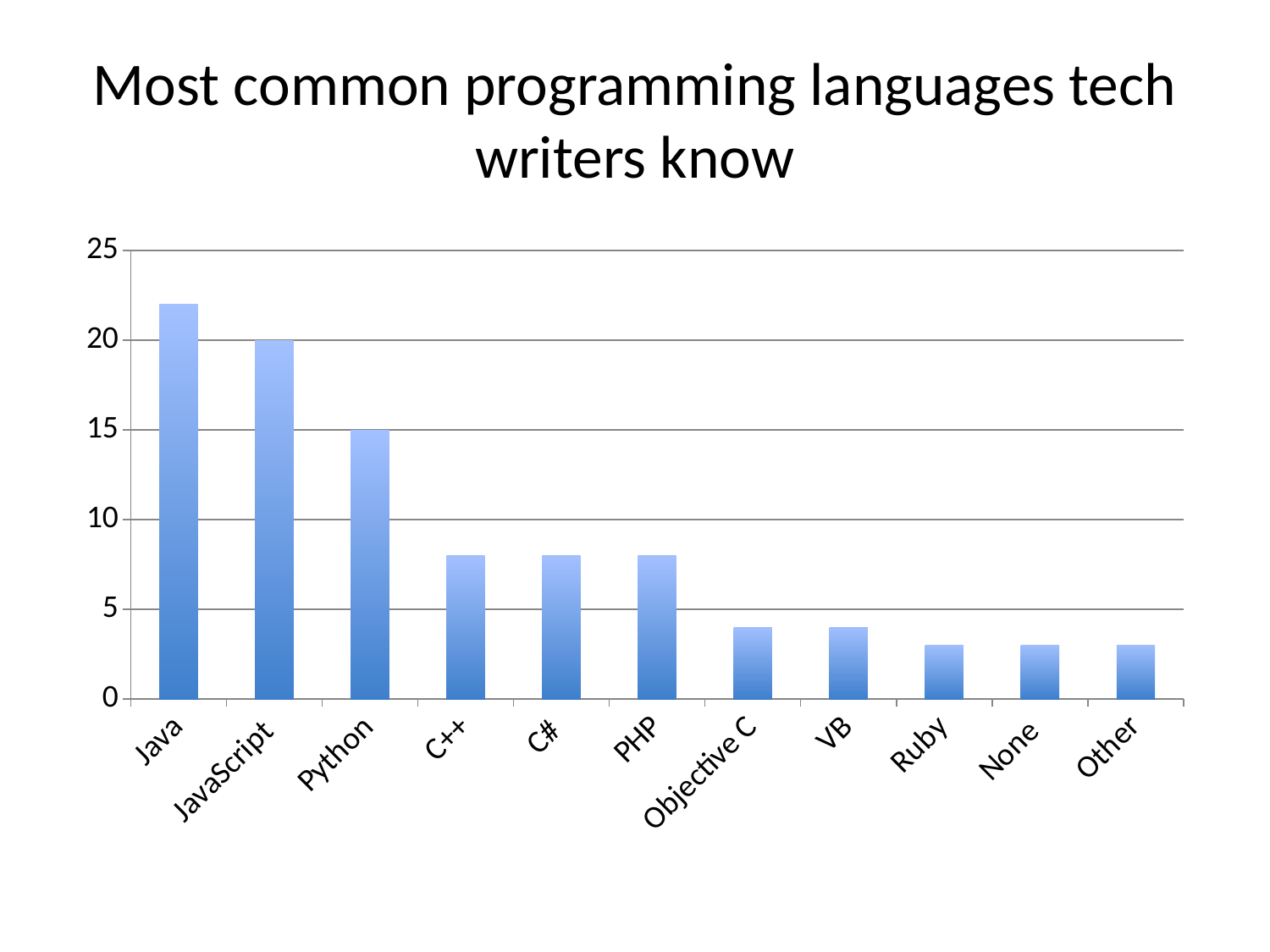

# Most common programming languages tech writers know

### Chart

| Category | Percent |
|---|---|
| Java | 22.0 |
| JavaScript  | 20.0 |
| Python | 15.0 |
| C++ | 8.0 |
| C#  | 8.0 |
| PHP | 8.0 |
| Objective C | 4.0 |
| VB | 4.0 |
| Ruby | 3.0 |
| None  | 3.0 |
| Other | 3.0 |